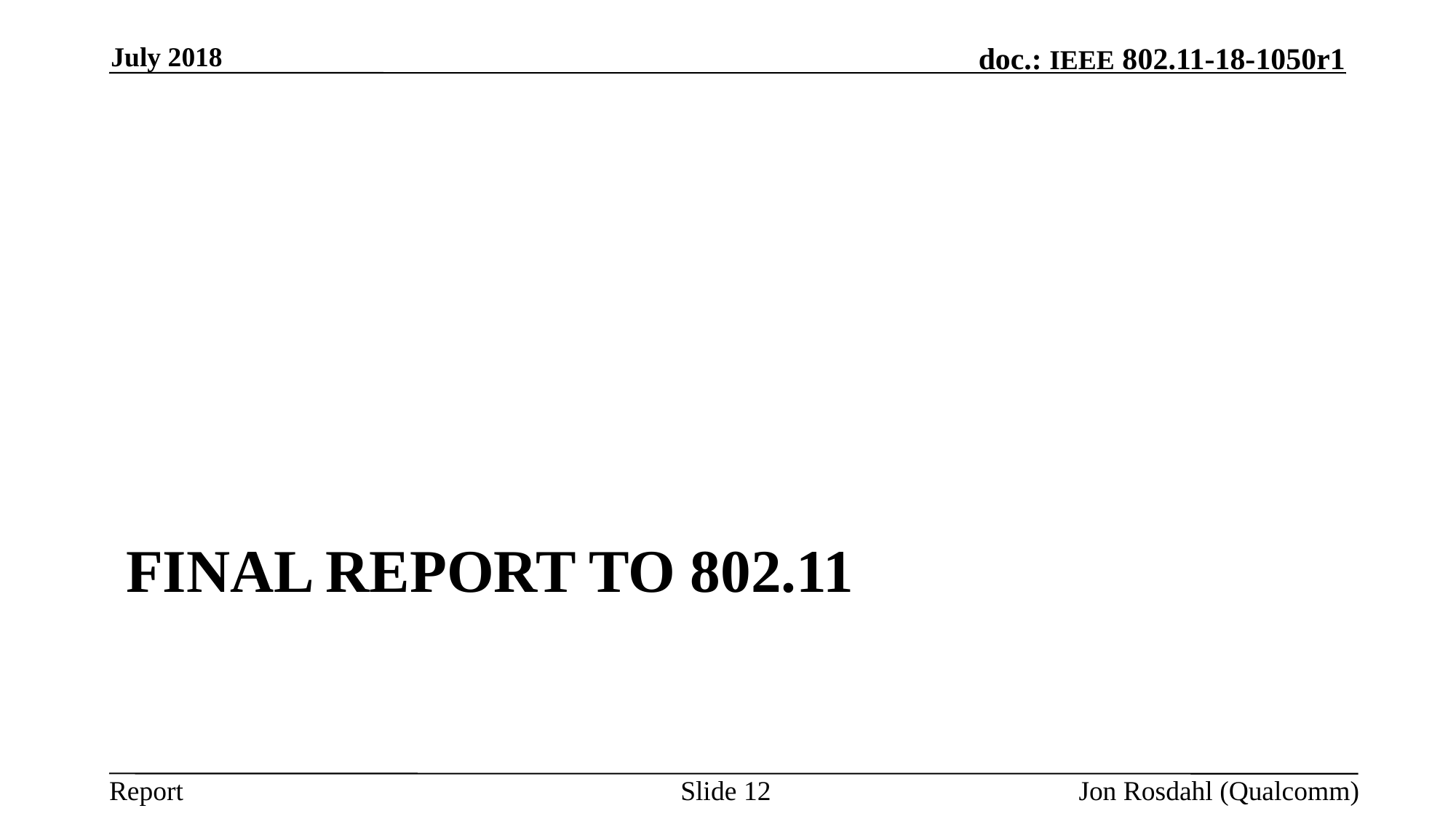

July 2018

# Final Report to 802.11
Slide 12
Jon Rosdahl (Qualcomm)